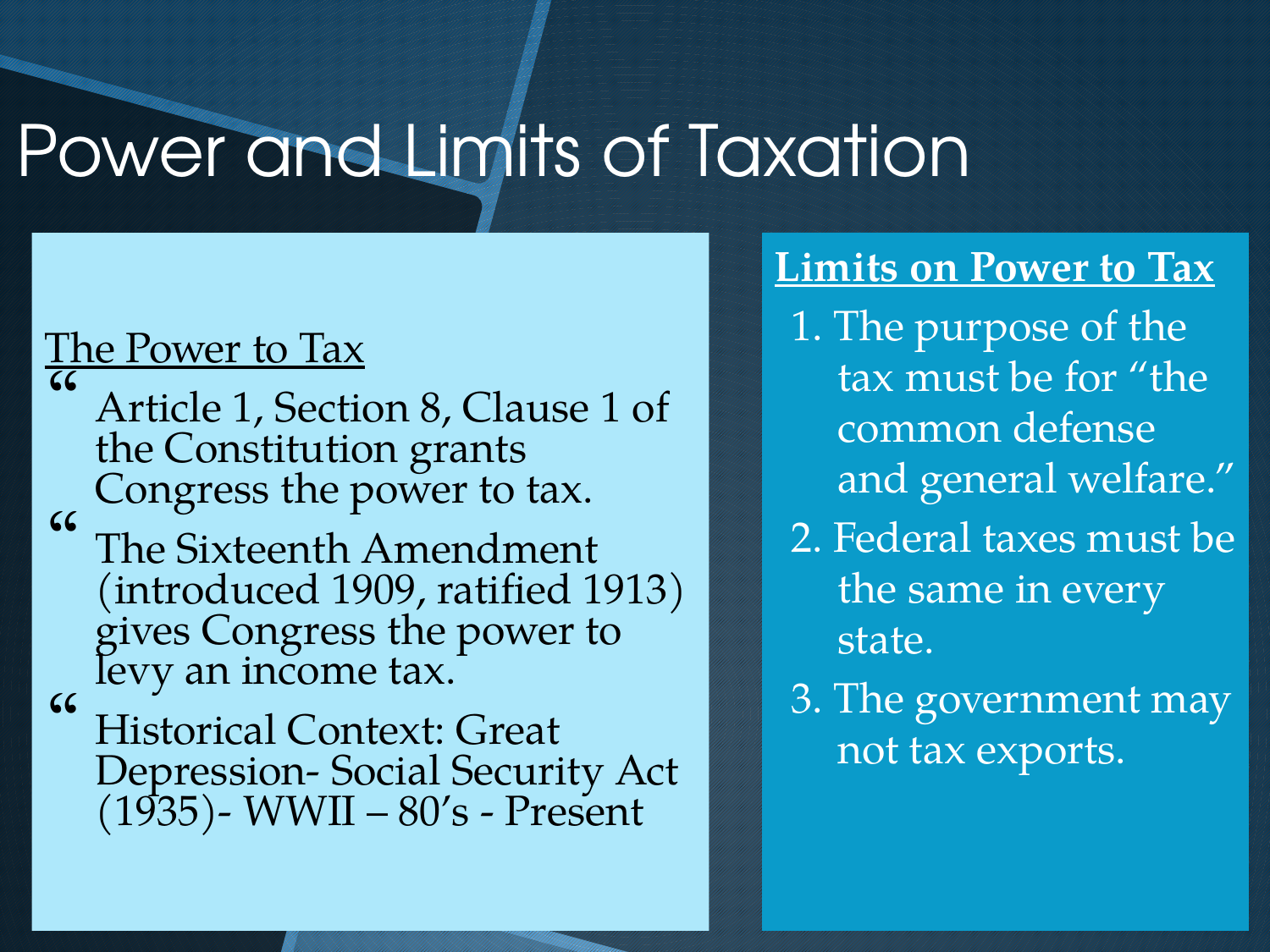

# Power and Limits of Taxation
The Power to Tax
Article 1, Section 8, Clause 1 of the Constitution grants Congress the power to tax.
The Sixteenth Amendment (introduced 1909, ratified 1913) gives Congress the power to levy an income tax.
Historical Context: Great Depression- Social Security Act (1935)- WWII – 80’s - Present
Limits on Power to Tax
1. The purpose of the tax must be for “the common defense and general welfare.”
2. Federal taxes must be the same in every state.
3. The government may not tax exports.